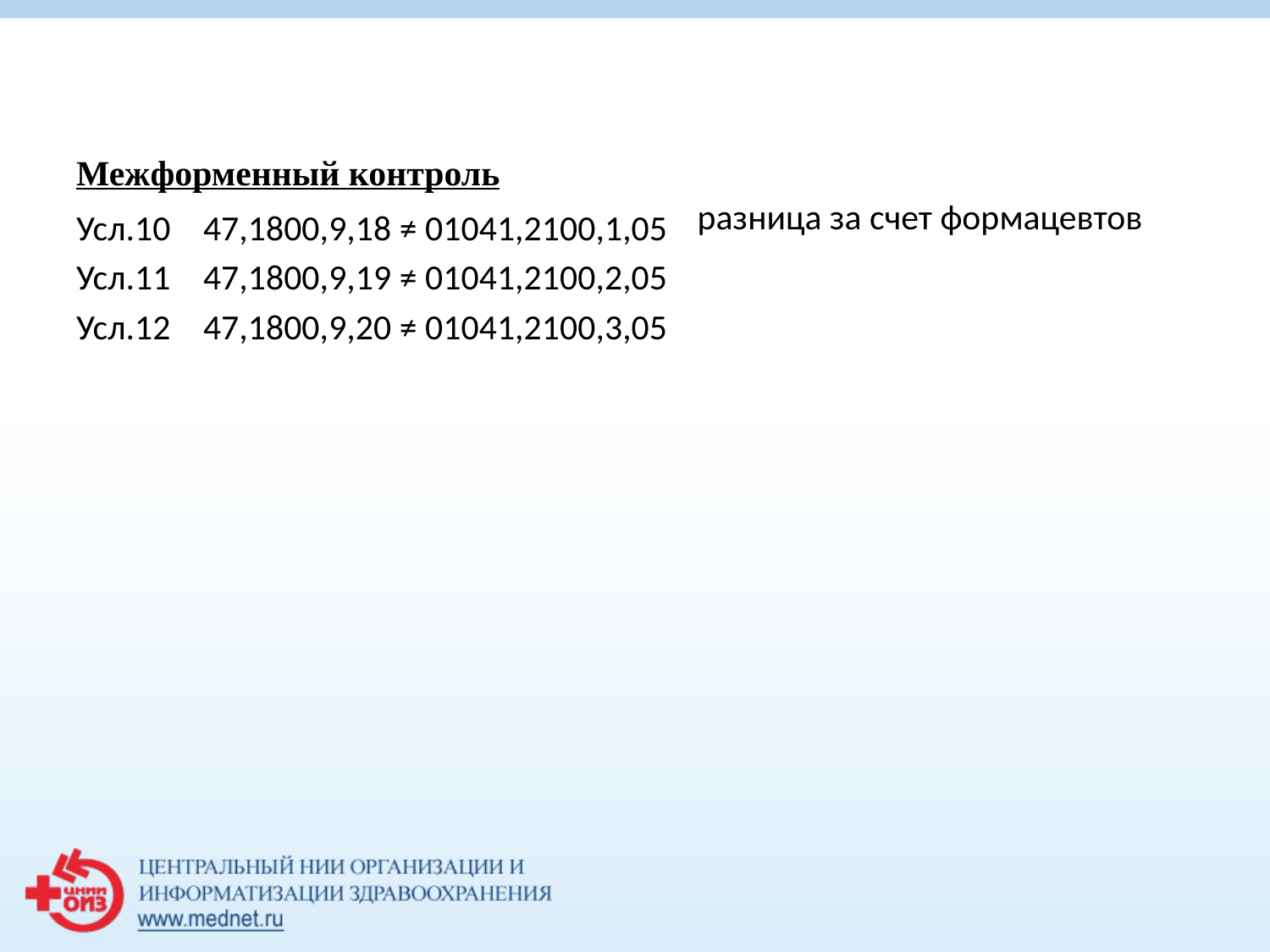

# Межформенный контроль
разница за счет формацевтов

Усл.10 	47,1800,9,18 ≠ 01041,2100,1,05
Усл.11 	47,1800,9,19 ≠ 01041,2100,2,05
Усл.12 	47,1800,9,20 ≠ 01041,2100,3,05